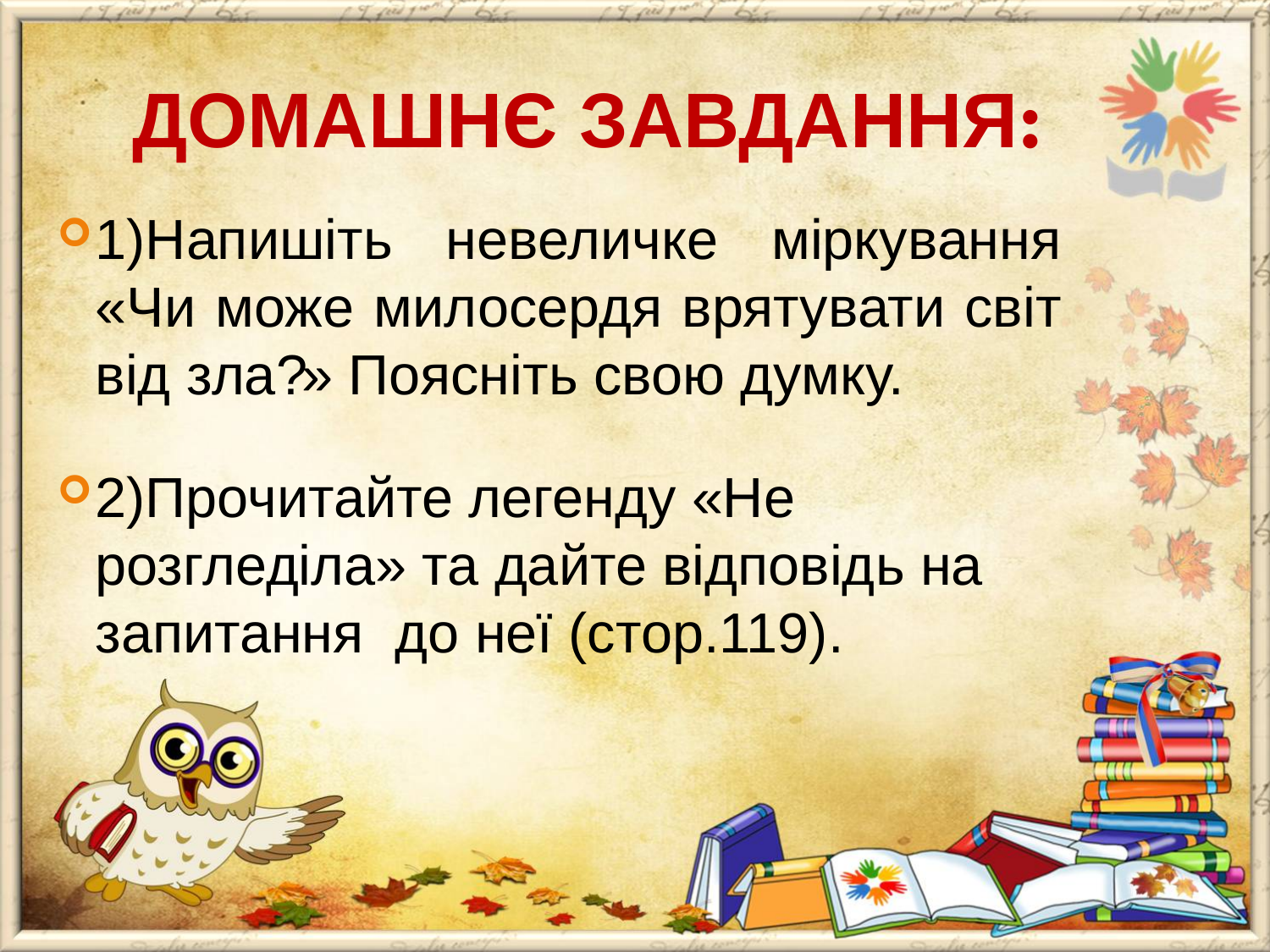

# Домашнє завдання:
1)Напишіть невеличке міркування «Чи може милосердя врятувати світ від зла?» Поясніть свою думку.

2)Прочитайте легенду «Не розгледіла» та дайте відповідь на запитання  до неї (стор.119).